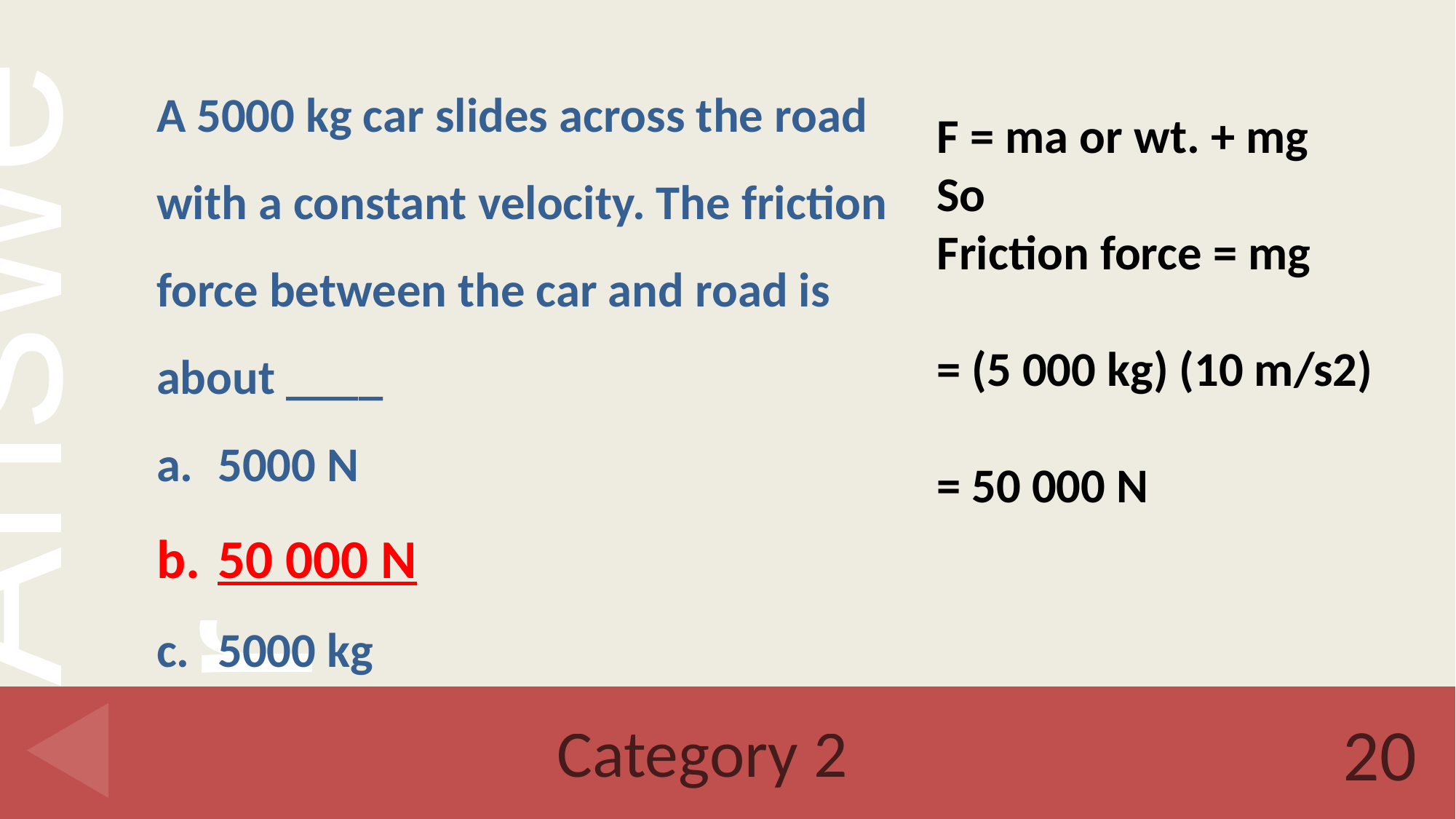

A 5000 kg car slides across the road  with a constant velocity. The friction force between the car and road is about ____
5000 N
50 000 N
5000 kg
F = ma or wt. + mg
So
Friction force = mg

= (5 000 kg) (10 m/s2)

= 50 000 N

# Category 2
20